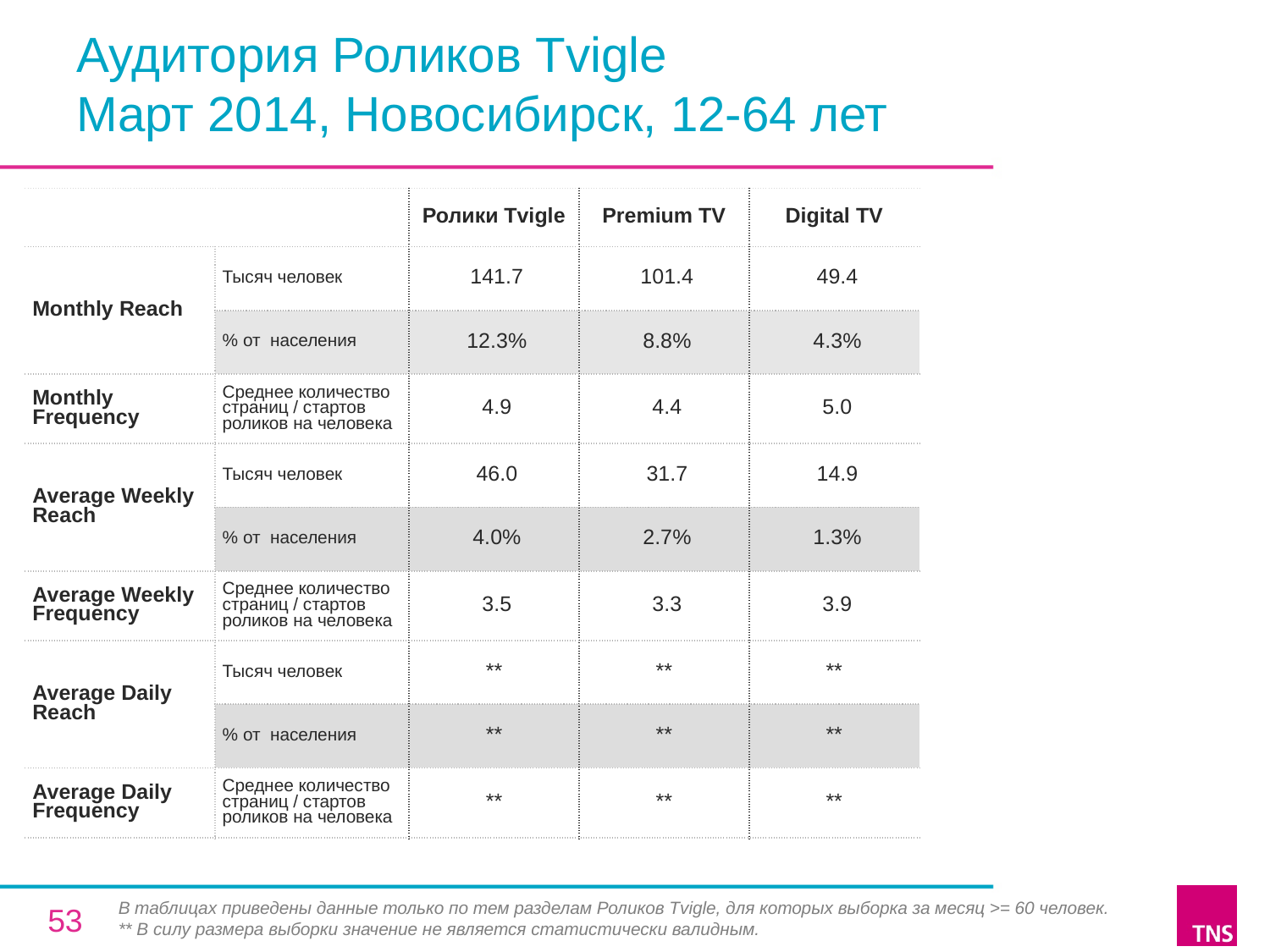

# Аудитория Роликов Tvigle Март 2014, Новосибирск, 12-64 лет
|  |  | Ролики Tvigle | Premium TV | Digital TV |
| --- | --- | --- | --- | --- |
| Monthly Reach | Тысяч человек | 141.7 | 101.4 | 49.4 |
|  | % от населения | 12.3% | 8.8% | 4.3% |
| Monthly Frequency | Среднее количество страниц / стартов роликов на человека | 4.9 | 4.4 | 5.0 |
| Average Weekly Reach | Тысяч человек | 46.0 | 31.7 | 14.9 |
|  | % от населения | 4.0% | 2.7% | 1.3% |
| Average Weekly Frequency | Среднее количество страниц / стартов роликов на человека | 3.5 | 3.3 | 3.9 |
| Average Daily Reach | Тысяч человек | \*\* | \*\* | \*\* |
|  | % от населения | \*\* | \*\* | \*\* |
| Average Daily Frequency | Среднее количество страниц / стартов роликов на человека | \*\* | \*\* | \*\* |
В таблицах приведены данные только по тем разделам Роликов Tvigle, для которых выборка за месяц >= 60 человек.
** В силу размера выборки значение не является статистически валидным.
53